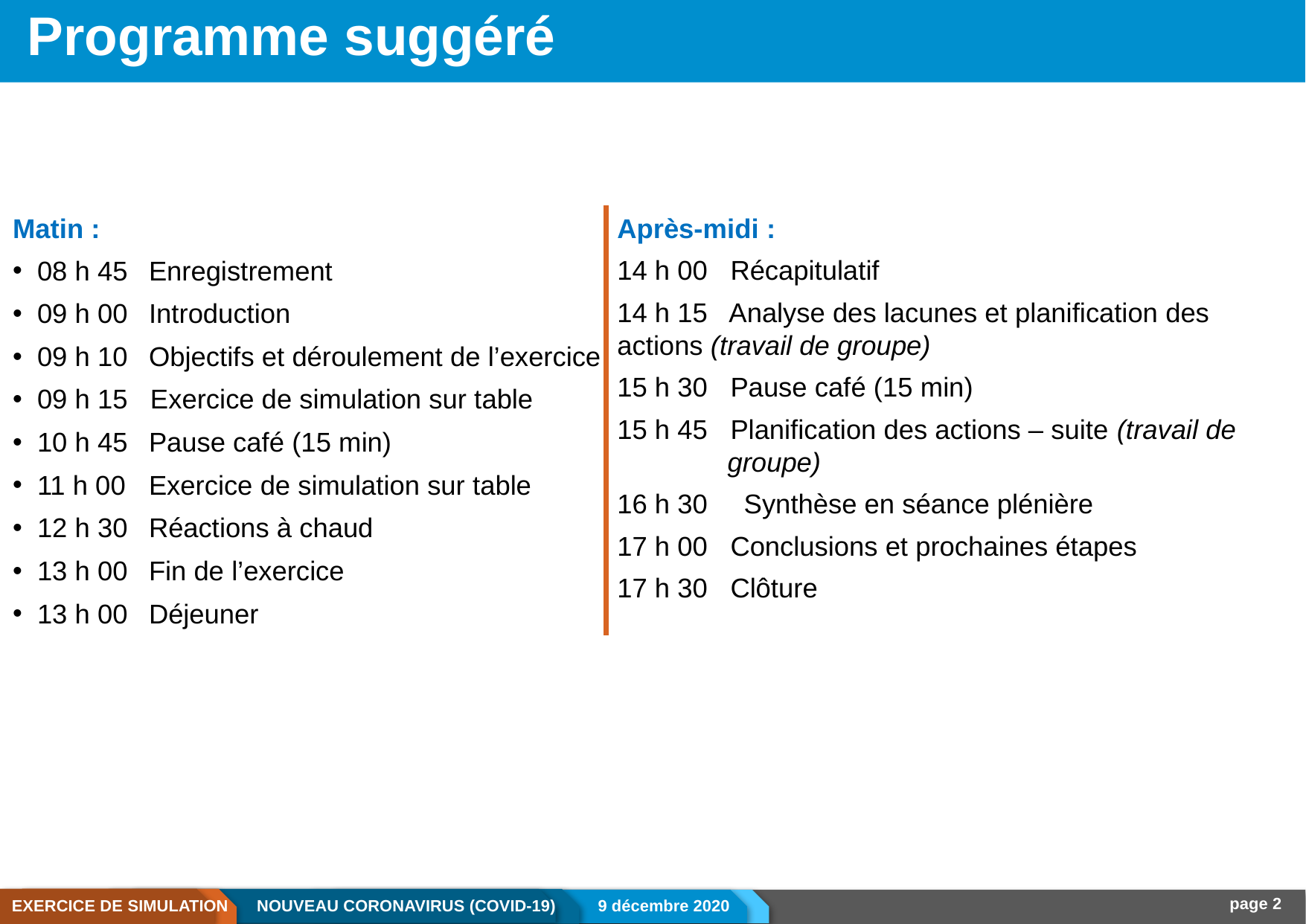

# Programme suggéré
Matin :
08 h 45	Enregistrement
09 h 00  	Introduction
09 h 10 	Objectifs et déroulement de l’exercice
09 h 15   Exercice de simulation sur table
10 h 45	Pause café (15 min)
11 h 00	Exercice de simulation sur table
12 h 30	Réactions à chaud
13 h 00 	Fin de l’exercice
13 h 00	Déjeuner
Après-midi :
14 h 00   Récapitulatif
14 h 15   Analyse des lacunes et planification des 	actions (travail de groupe)
15 h 30   Pause café (15 min)
15 h 45   Planification des actions – suite (travail de groupe)
16 h 30	  Synthèse en séance plénière
17 h 00   Conclusions et prochaines étapes
17 h 30   Clôture

9 décembre 2020